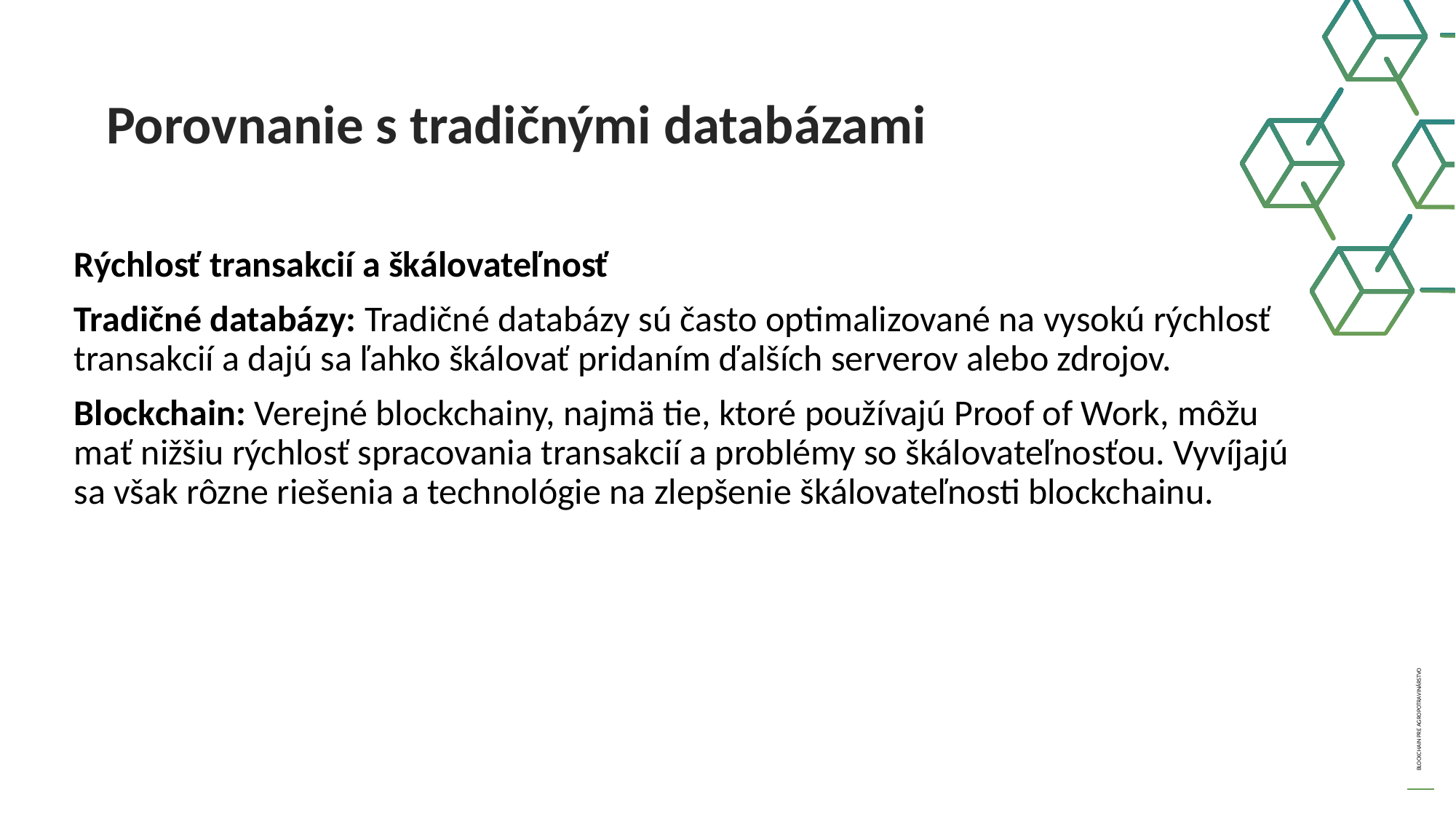

Porovnanie s tradičnými databázami
Rýchlosť transakcií a škálovateľnosť
Tradičné databázy: Tradičné databázy sú často optimalizované na vysokú rýchlosť transakcií a dajú sa ľahko škálovať pridaním ďalších serverov alebo zdrojov.
Blockchain: Verejné blockchainy, najmä tie, ktoré používajú Proof of Work, môžu mať nižšiu rýchlosť spracovania transakcií a problémy so škálovateľnosťou. Vyvíjajú sa však rôzne riešenia a technológie na zlepšenie škálovateľnosti blockchainu.